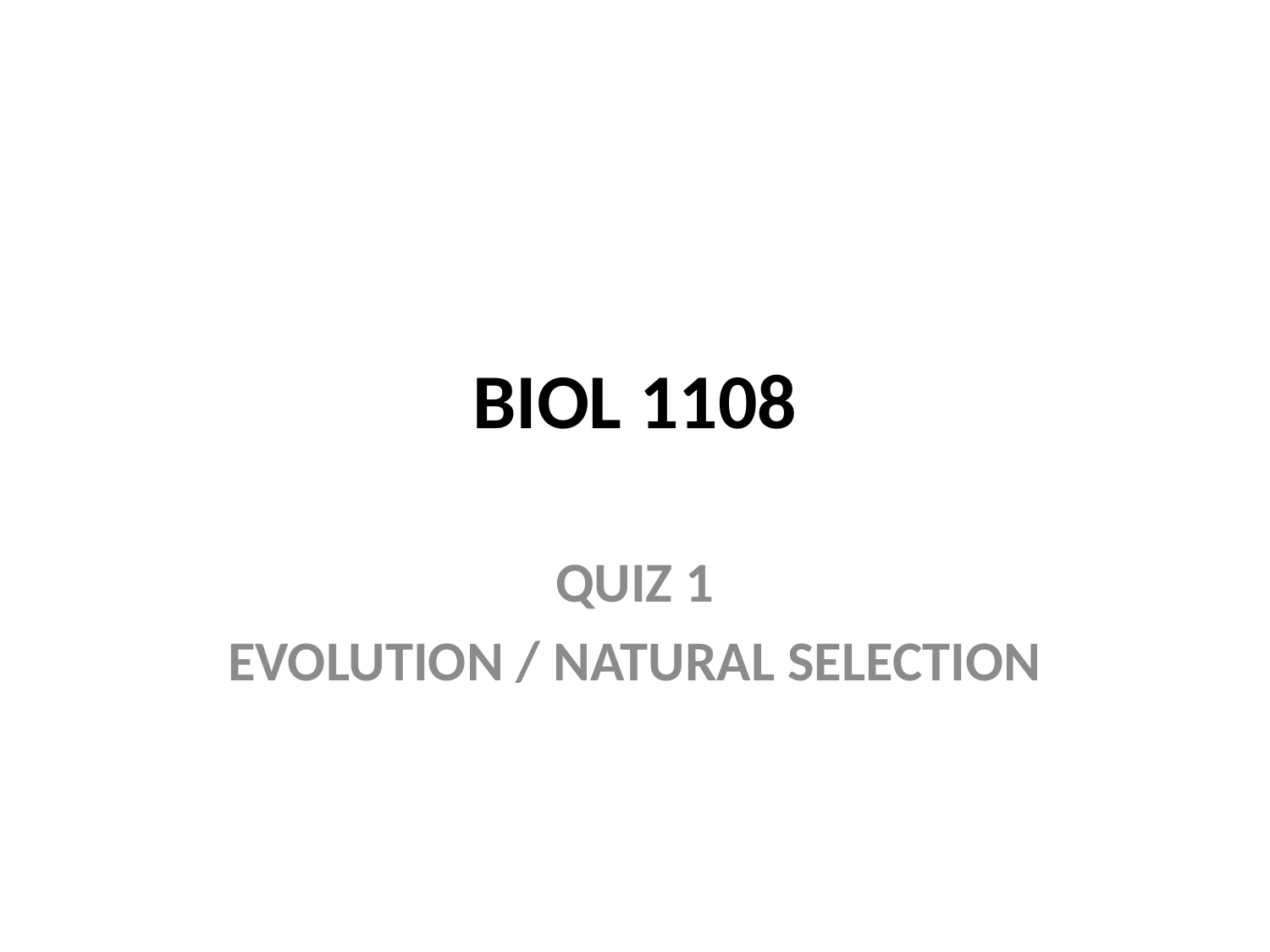

# BIOL 1108
QUIZ 1
EVOLUTION / NATURAL SELECTION